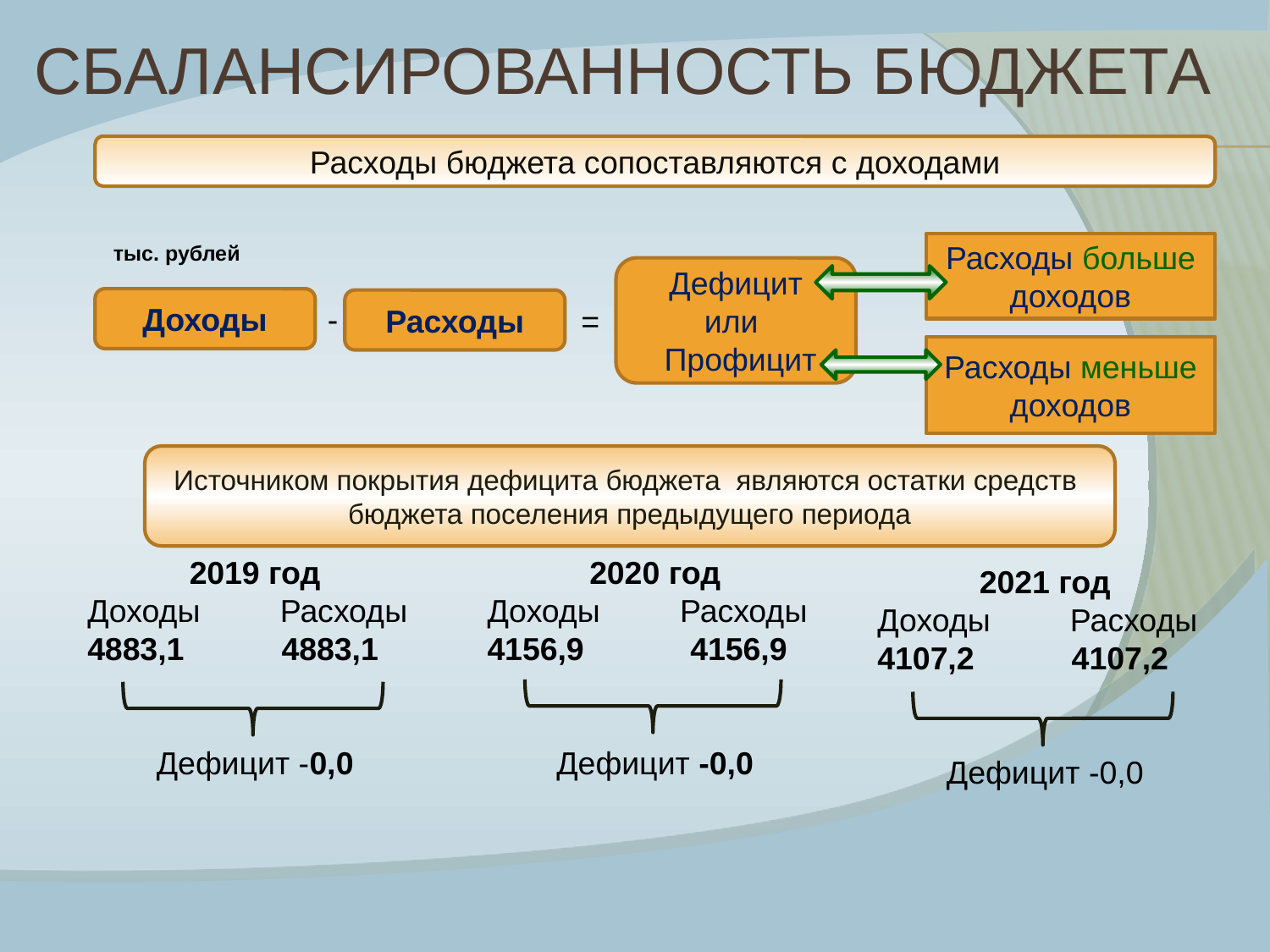

# Сбалансированность бюджета
Расходы бюджета сопоставляются с доходами
тыс. рублей
Расходы больше доходов
Дефицит
или
 Профицит

Доходы
Расходы
-
=
Расходы меньше доходов

Источником покрытия дефицита бюджета  являются остатки средств  бюджета поселения предыдущего периода
2019 год
Доходы         Расходы
4883,1           4883,1

Дефицит -0,0

2020 год
Доходы         Расходы
4156,9            4156,9

Дефицит -0,0

2021 год
Доходы         Расходы
4107,2           4107,2

Дефицит -0,0